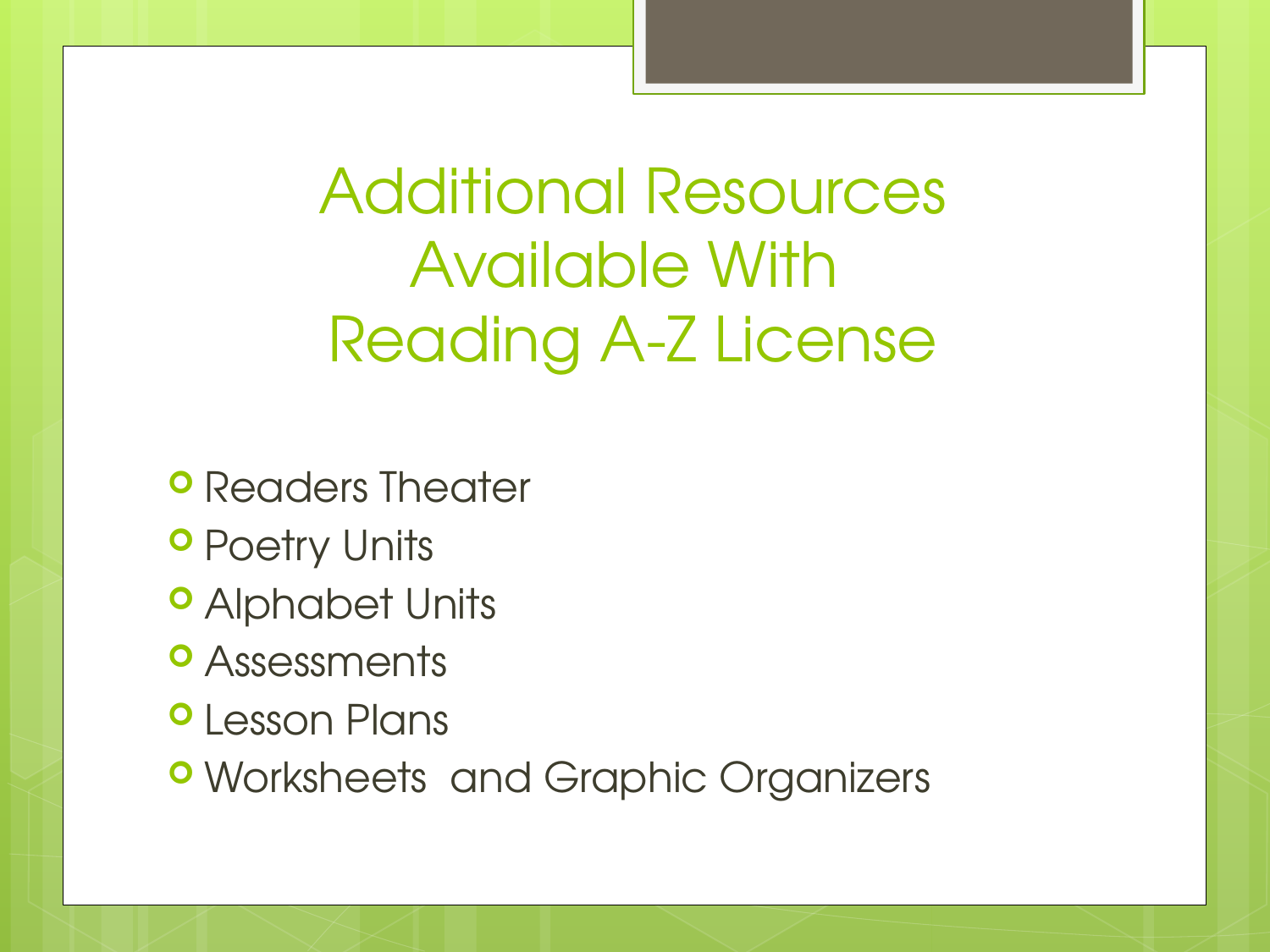

# Additional Resources Available With Reading A-Z License
Readers Theater
Poetry Units
Alphabet Units
Assessments
Lesson Plans
Worksheets  and Graphic Organizers